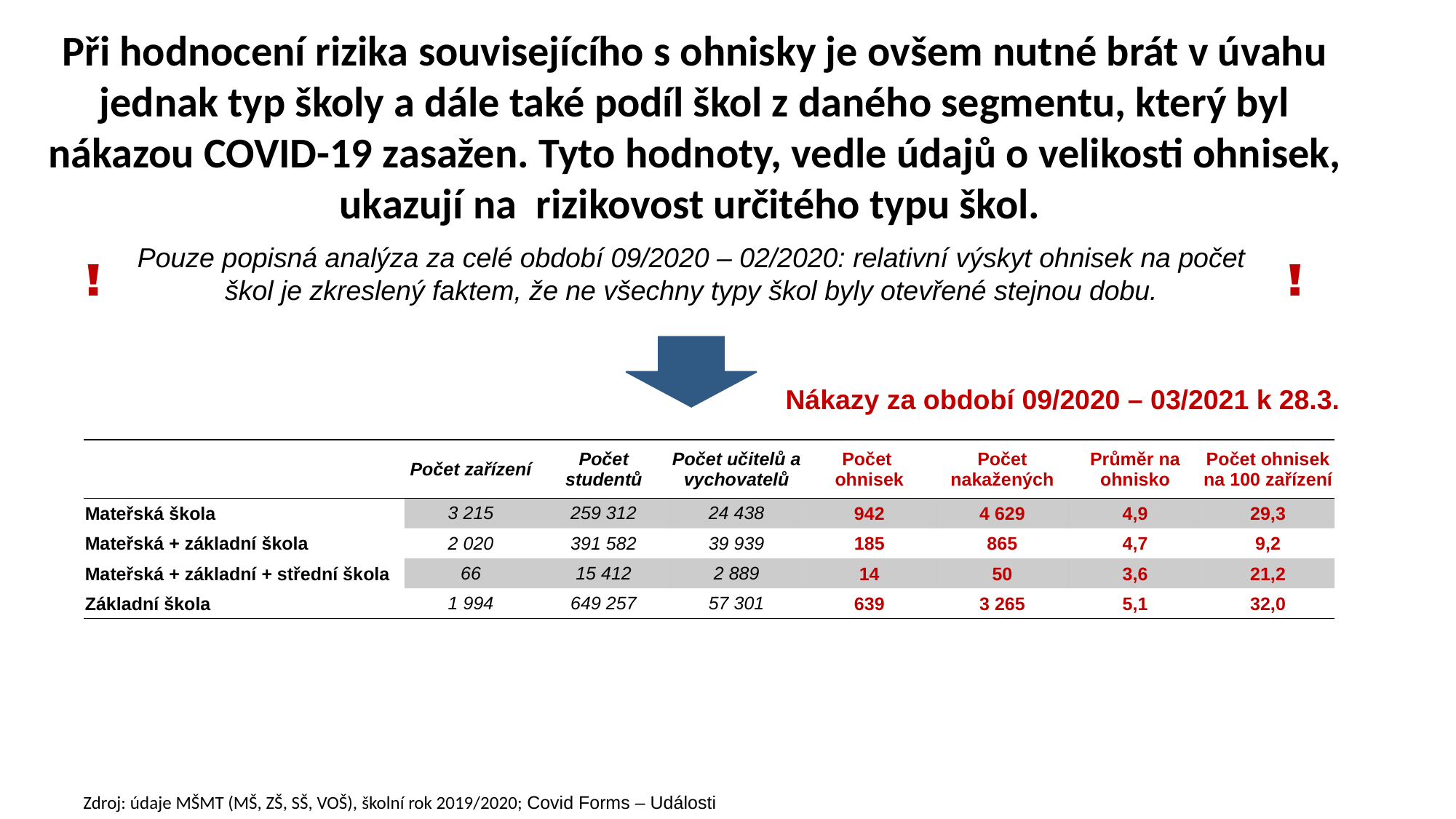

Při hodnocení rizika souvisejícího s ohnisky je ovšem nutné brát v úvahu jednak typ školy a dále také podíl škol z daného segmentu, který byl nákazou COVID-19 zasažen. Tyto hodnoty, vedle údajů o velikosti ohnisek, ukazují na  rizikovost určitého typu škol.
Pouze popisná analýza za celé období 09/2020 – 02/2020: relativní výskyt ohnisek na počet škol je zkreslený faktem, že ne všechny typy škol byly otevřené stejnou dobu.
!
!

Nákazy za období 09/2020 – 03/2021 k 28.3.
|  | Počet zařízení | Počet studentů | Počet učitelů a vychovatelů | Počet ohnisek | Počet nakažených | Průměr na ohnisko | Počet ohnisek na 100 zařízení |
| --- | --- | --- | --- | --- | --- | --- | --- |
| Mateřská škola | 3 215 | 259 312 | 24 438 | 942 | 4 629 | 4,9 | 29,3 |
| Mateřská + základní škola | 2 020 | 391 582 | 39 939 | 185 | 865 | 4,7 | 9,2 |
| Mateřská + základní + střední škola | 66 | 15 412 | 2 889 | 14 | 50 | 3,6 | 21,2 |
| Základní škola | 1 994 | 649 257 | 57 301 | 639 | 3 265 | 5,1 | 32,0 |
Zdroj: údaje MŠMT (MŠ, ZŠ, SŠ, VOŠ), školní rok 2019/2020; Covid Forms – Události